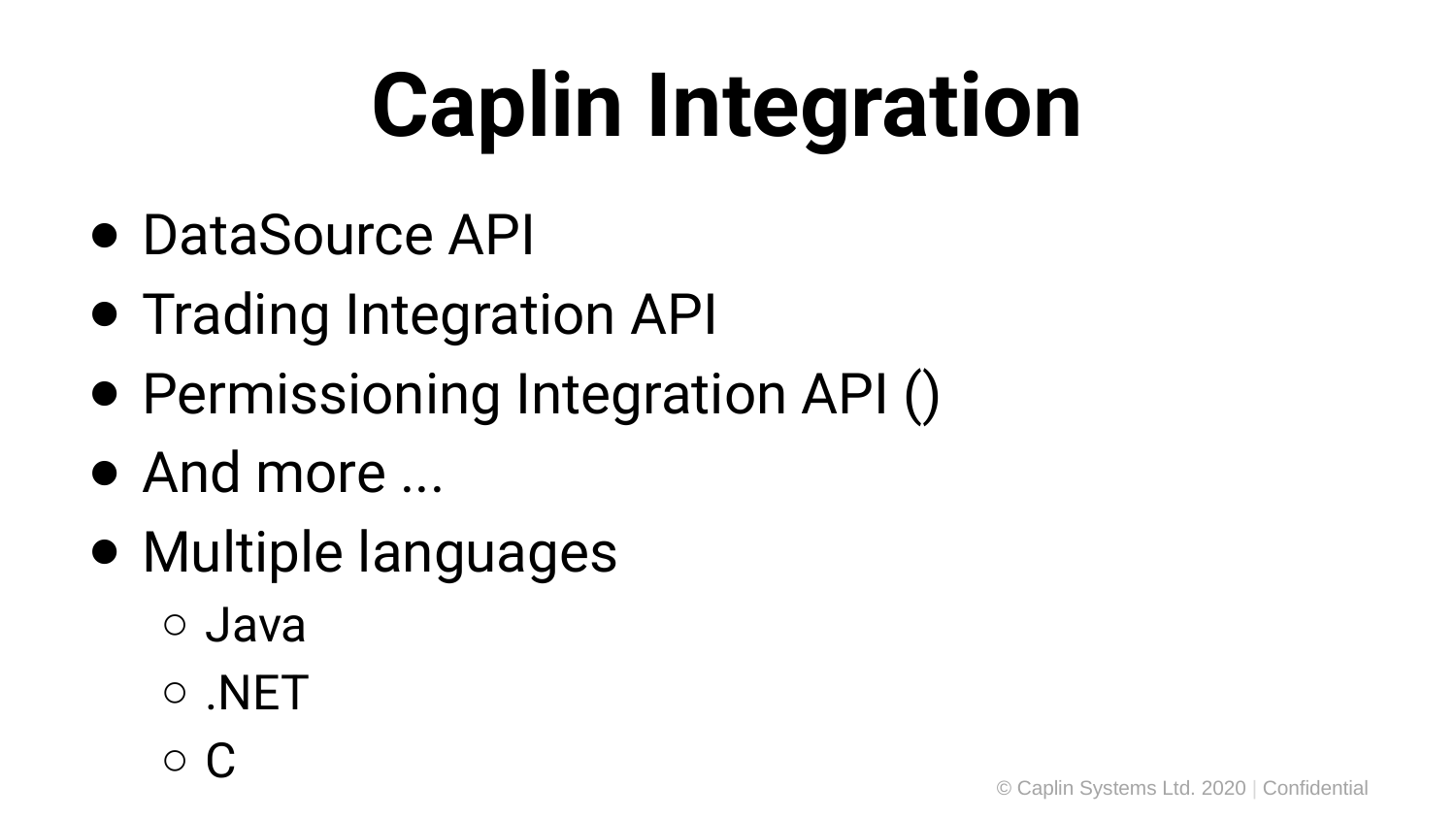

# Caplin Integration
DataSource API
Trading Integration API
Permissioning Integration API ()
And more ...
Multiple languages
Java
.NET
C